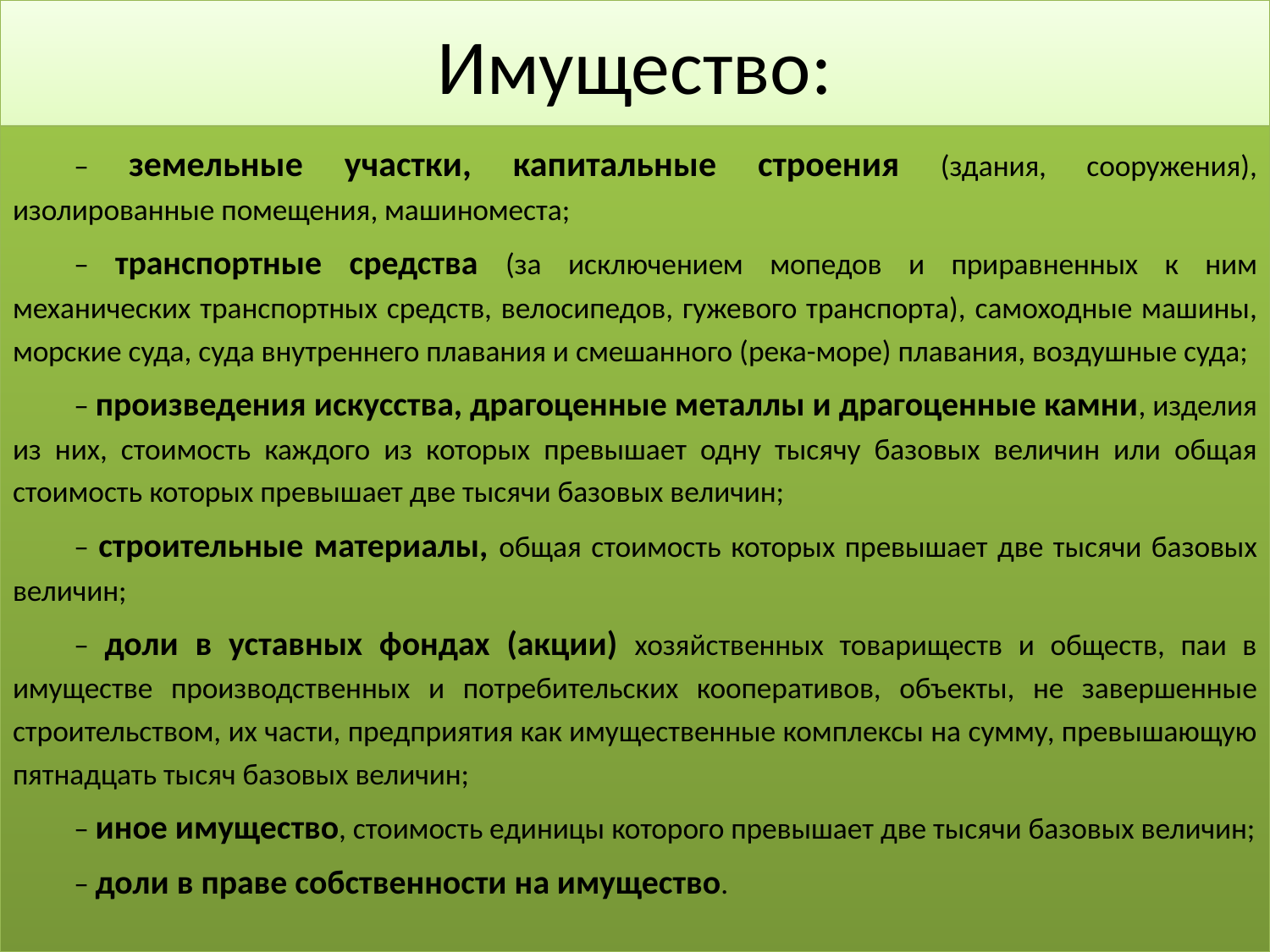

# Имущество:
– земельные участки, капитальные строения (здания, сооружения), изолированные помещения, машиноместа;
– транспортные средства (за исключением мопедов и приравненных к ним механических транспортных средств, велосипедов, гужевого транспорта), самоходные машины, морские суда, суда внутреннего плавания и смешанного (река-море) плавания, воздушные суда;
– произведения искусства, драгоценные металлы и драгоценные камни, изделия из них, стоимость каждого из которых превышает одну тысячу базовых величин или общая стоимость которых превышает две тысячи базовых величин;
– строительные материалы, общая стоимость которых превышает две тысячи базовых величин;
– доли в уставных фондах (акции) хозяйственных товариществ и обществ, паи в имуществе производственных и потребительских кооперативов, объекты, не завершенные строительством, их части, предприятия как имущественные комплексы на сумму, превышающую пятнадцать тысяч базовых величин;
– иное имущество, стоимость единицы которого превышает две тысячи базовых величин;
– доли в праве собственности на имущество.
21